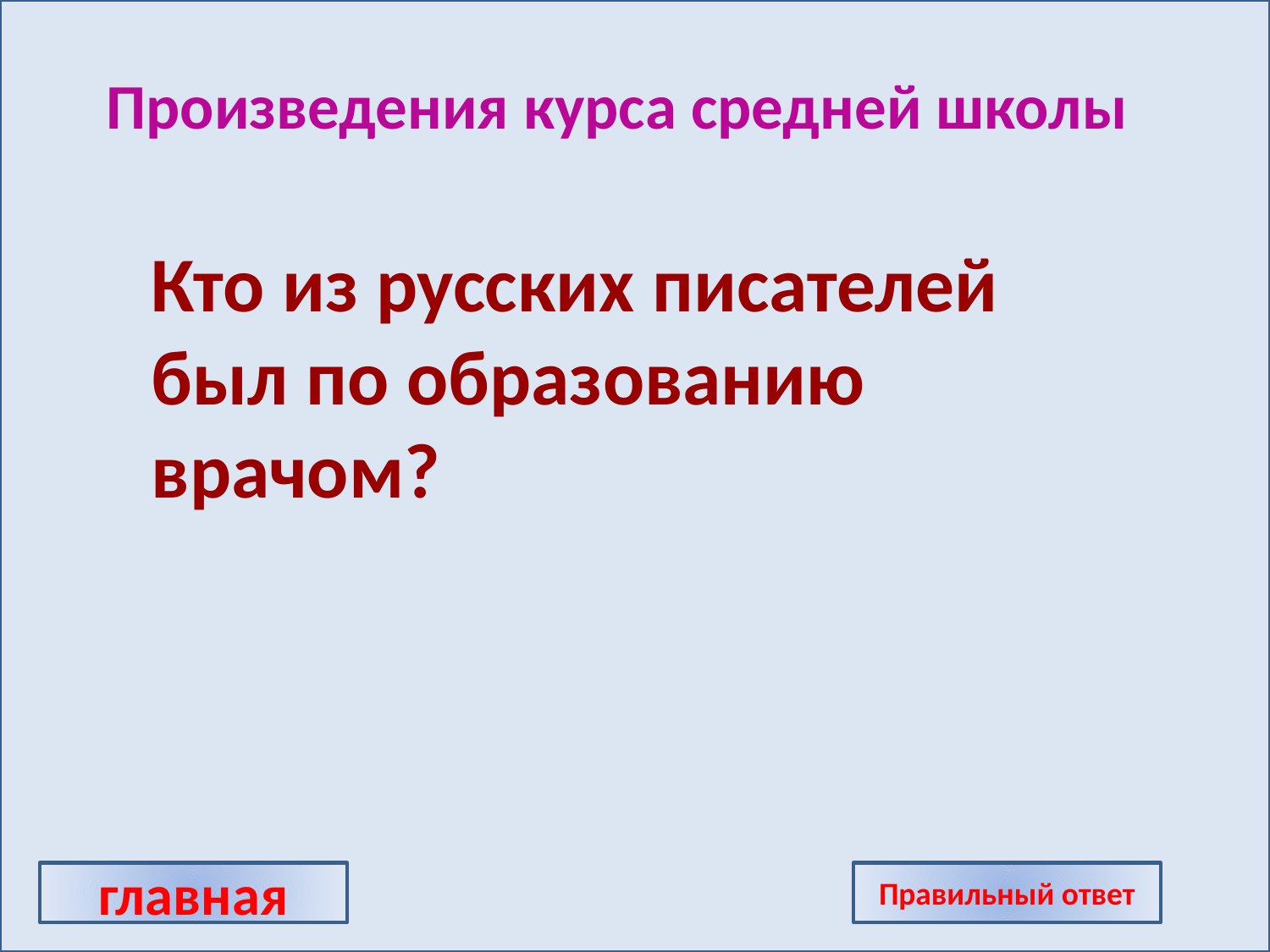

Произведения курса средней школы
Кто из русских писателей был по образованию врачом?

главная
Правильный ответ